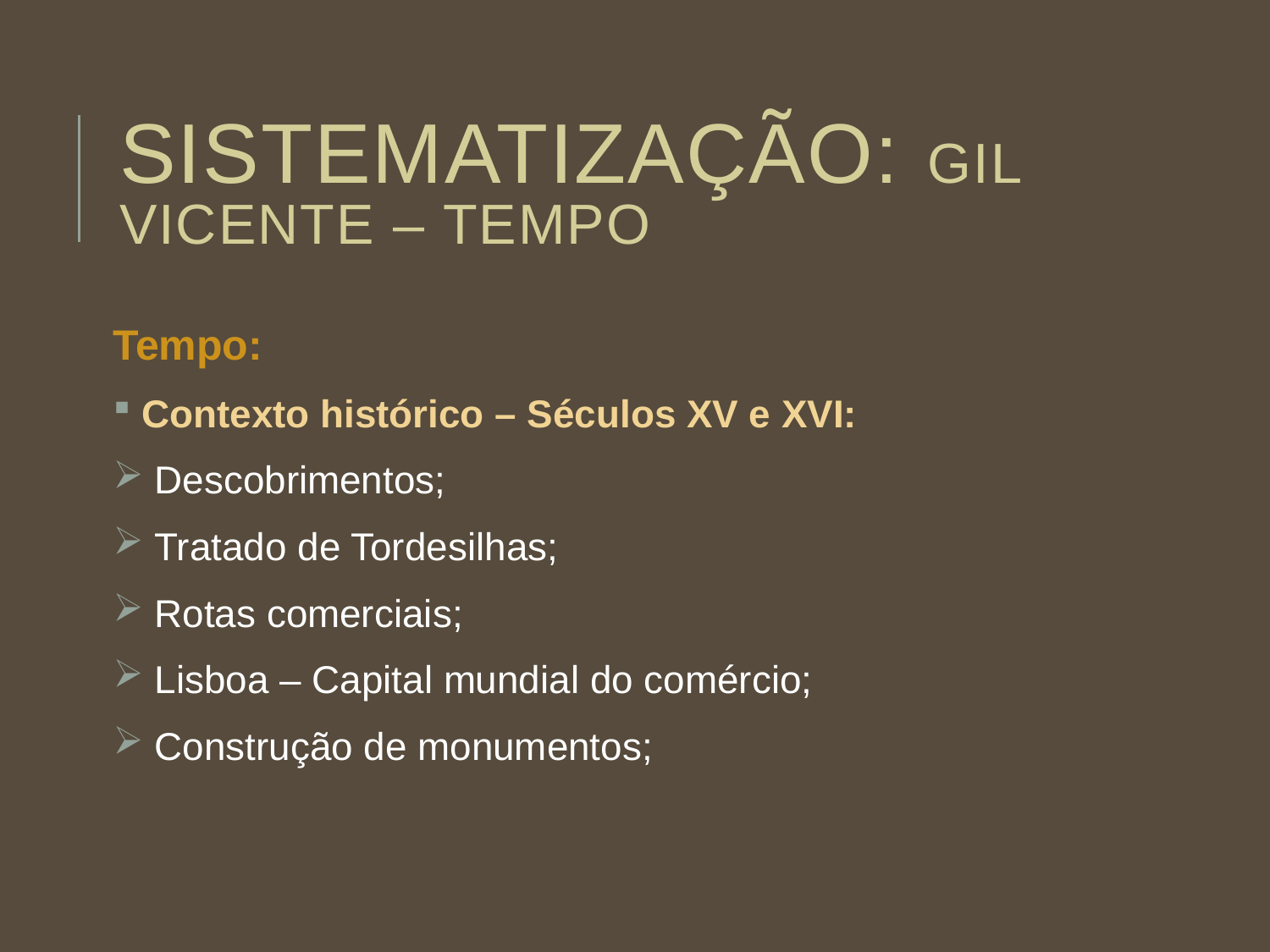

# Sistematização: Gil Vicente – Tempo
Tempo:
 Contexto histórico – Séculos XV e XVI:
 Descobrimentos;
 Tratado de Tordesilhas;
 Rotas comerciais;
 Lisboa – Capital mundial do comércio;
 Construção de monumentos;